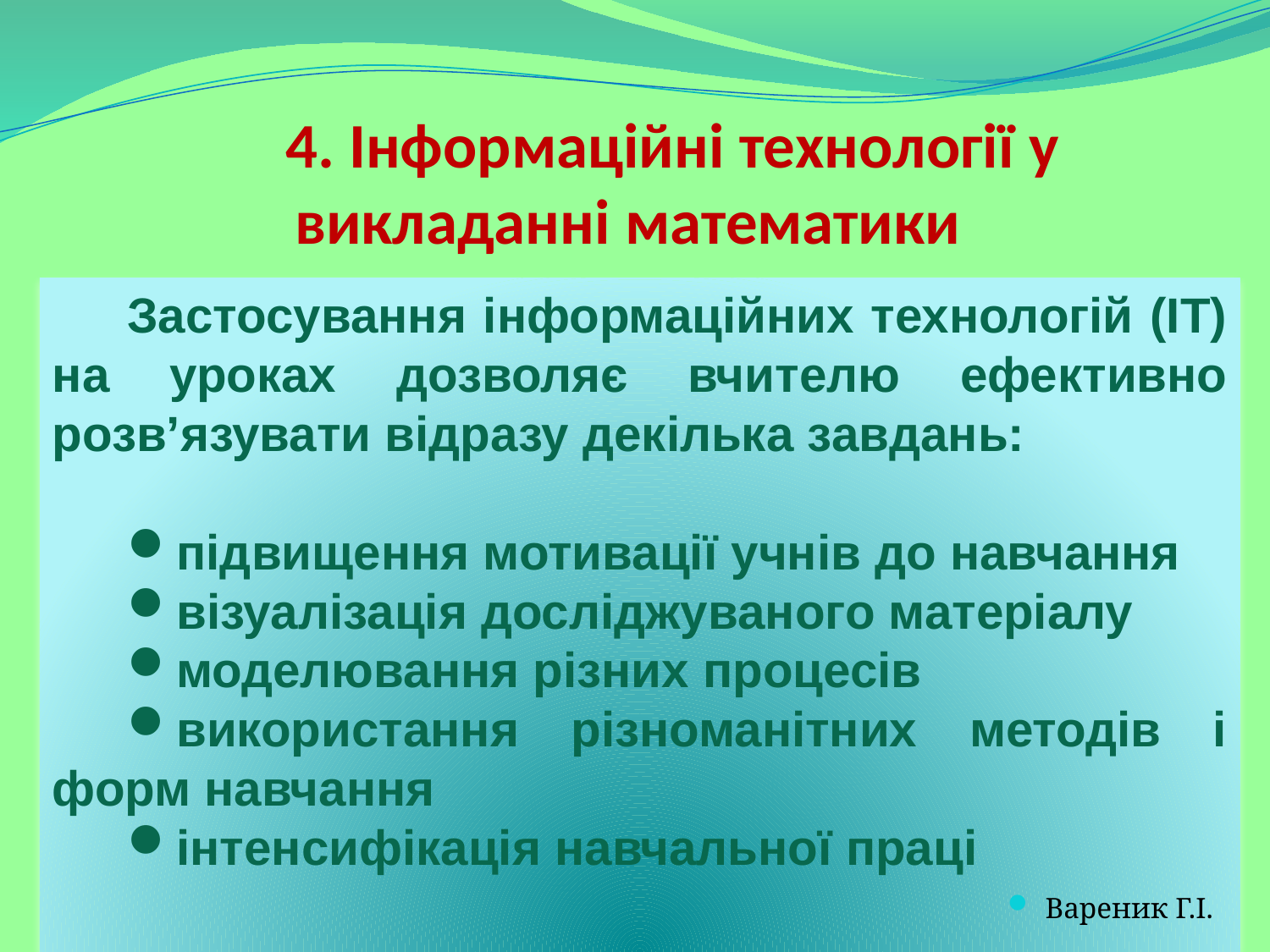

# 4. Інформаційні технології у викладанні математики
Застосування iнформацiйних технологiй (ІТ) на уроках дозволяє вчителю ефективно розв’язувати вiдразу декiлька завдань:

пiдвищення мотивацiї учнiв до навчання
вiзуалiзацiя дослiджуваного матерiалу
моделювання рiзних процесiв
використання рiзноманiтних методiв i форм навчання
інтенсифiкацiя навчальної працi

Вареник Г.І.